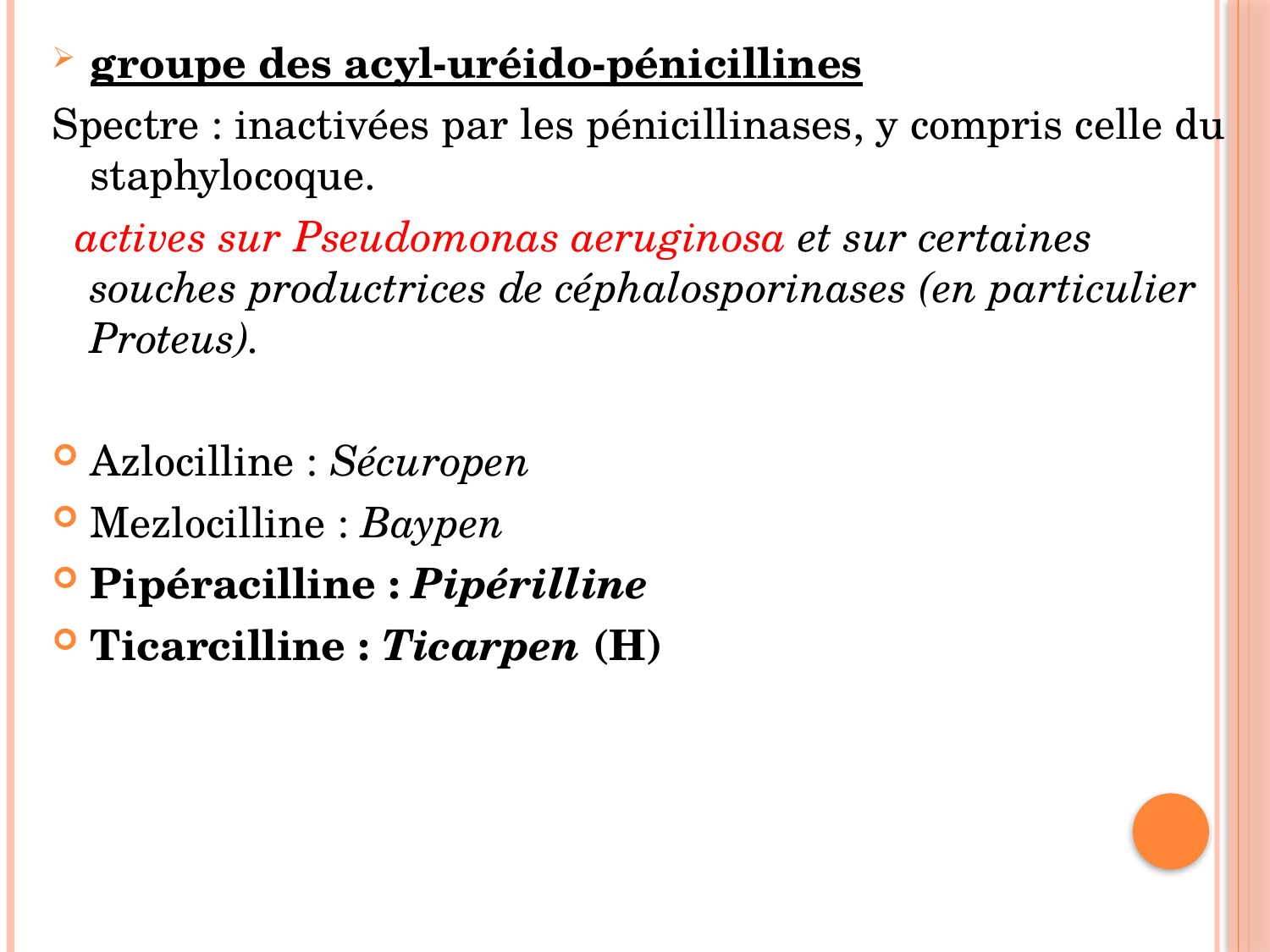

groupe des acyl-uréido-pénicillines
Spectre : inactivées par les pénicillinases, y compris celle du staphylocoque.
  actives sur Pseudomonas aeruginosa et sur certaines souches productrices de céphalosporinases (en particulier Proteus).

Azlocilline : Sécuropen
Mezlocilline : Baypen
Pipéracilline : Pipérilline
Ticarcilline : Ticarpen (H)